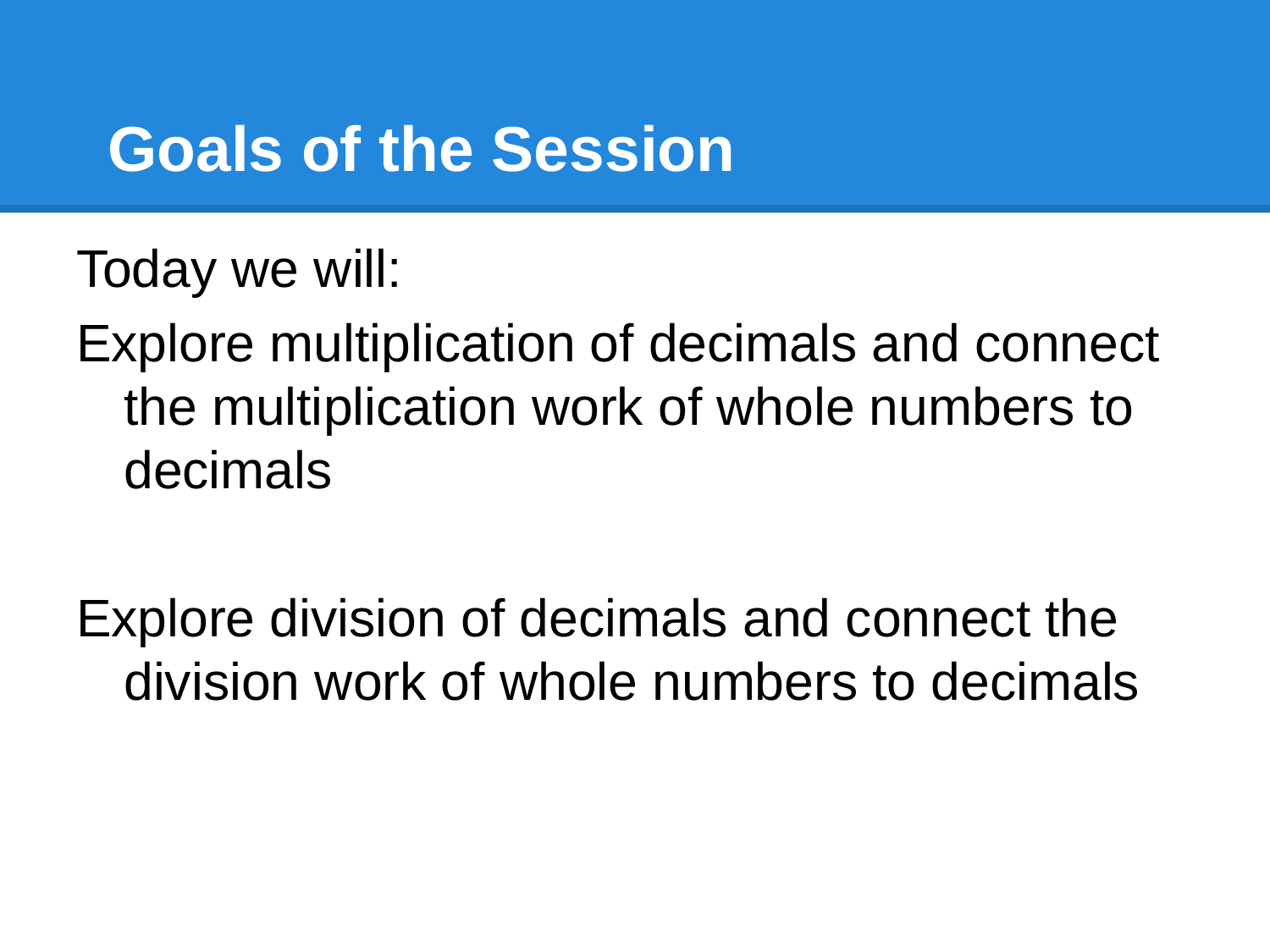

# Goals of the Session
Today we will:
Explore multiplication of decimals and connect the multiplication work of whole numbers to decimals

Explore division of decimals and connect the division work of whole numbers to decimals